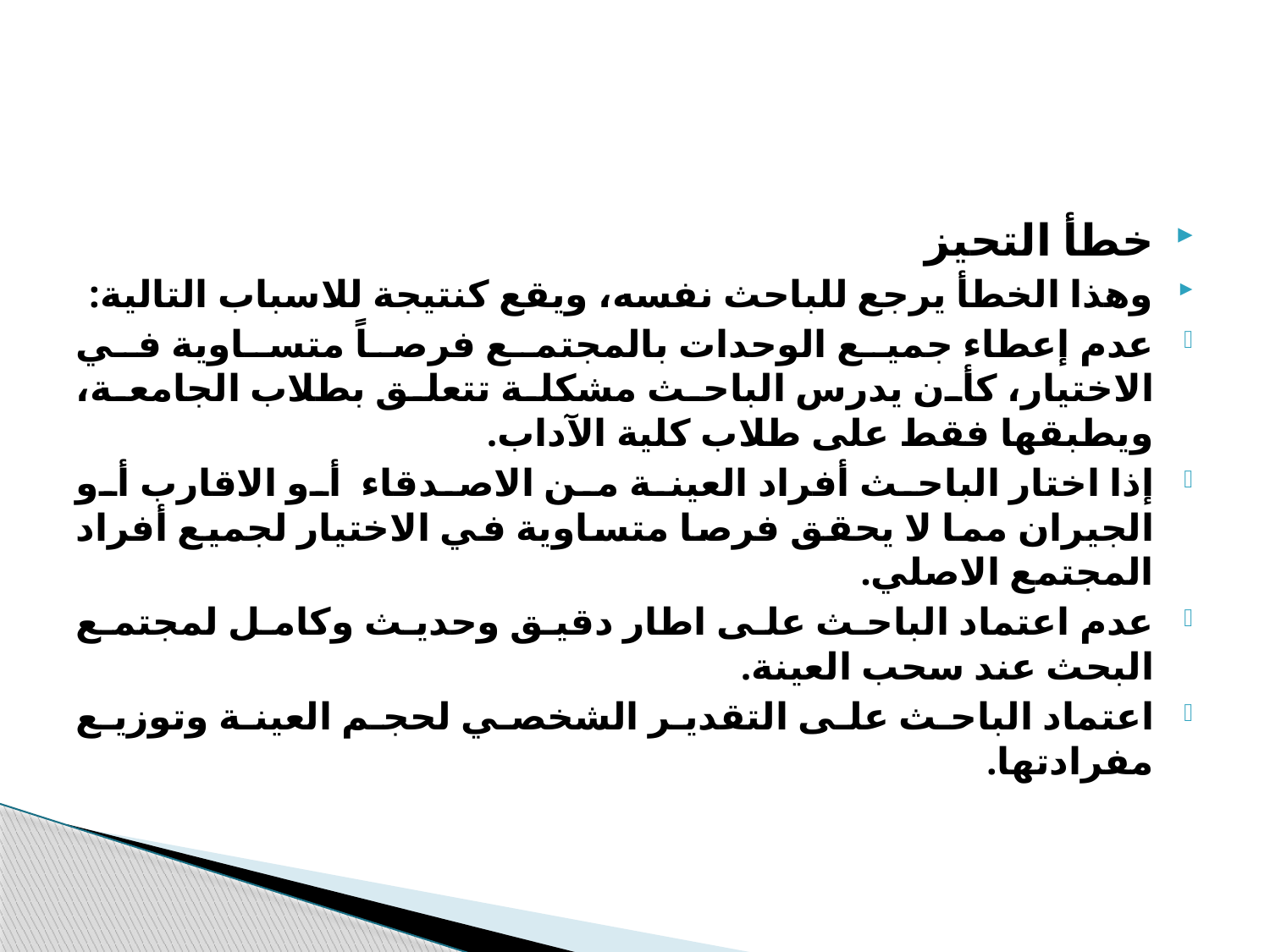

#
خطأ التحيز
وهذا الخطأ يرجع للباحث نفسه، ويقع كنتيجة للاسباب التالية:
عدم إعطاء جميع الوحدات بالمجتمع فرصاً متساوية في الاختيار، كأن يدرس الباحث مشكلة تتعلق بطلاب الجامعة، ويطبقها فقط على طلاب كلية الآداب.
إذا اختار الباحث أفراد العينة من الاصدقاء  أو الاقارب أو الجيران مما لا يحقق فرصا متساوية في الاختيار لجميع أفراد المجتمع الاصلي.
عدم اعتماد الباحث على اطار دقيق وحديث وكامل لمجتمع البحث عند سحب العينة.
اعتماد الباحث على التقدير الشخصي لحجم العينة وتوزيع مفرادتها.